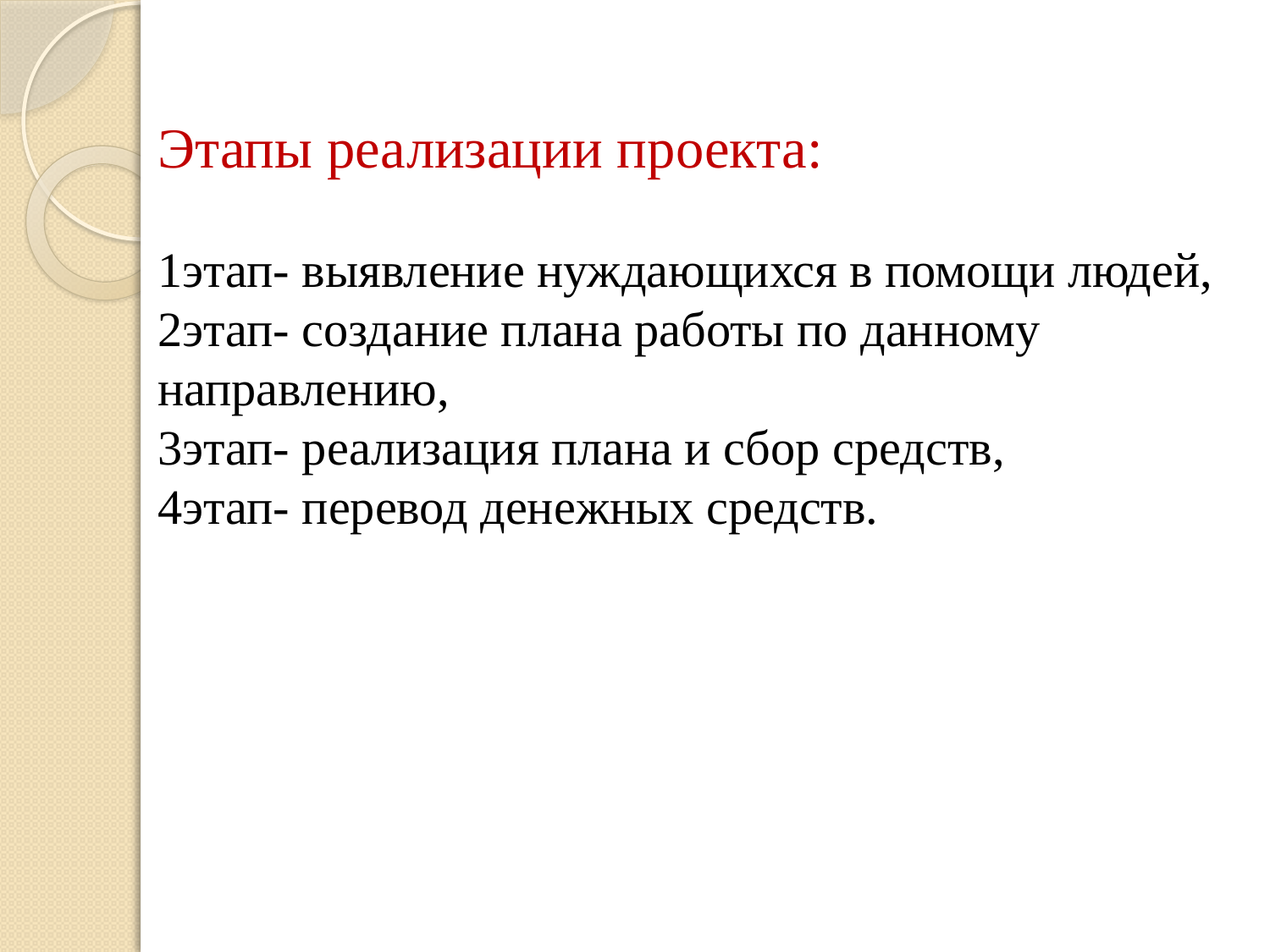

Этапы реализации проекта:

1этап- выявление нуждающихся в помощи людей,
2этап- создание плана работы по данному направлению,
3этап- реализация плана и сбор средств,
4этап- перевод денежных средств.